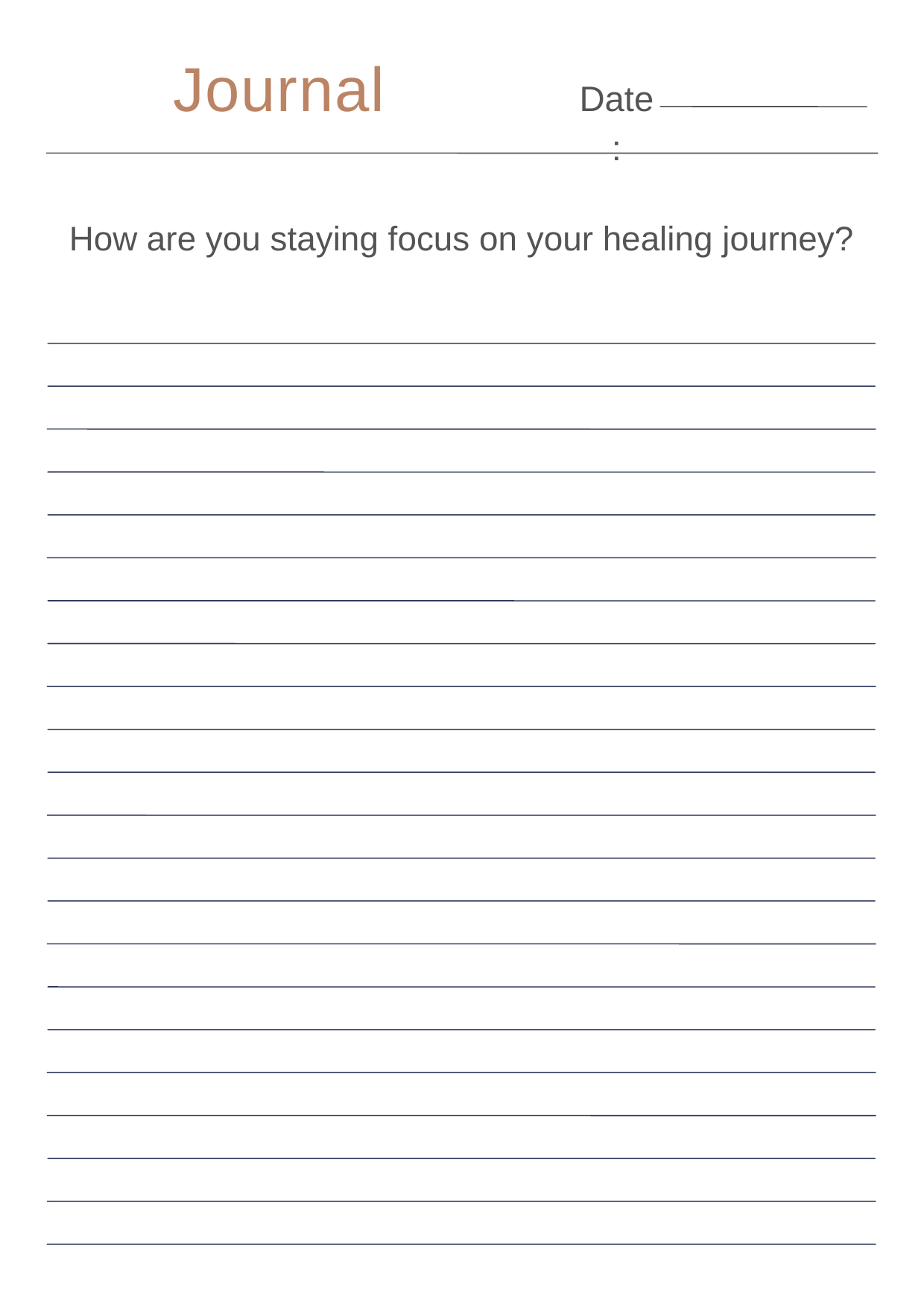

Journal
Date:

How are you staying focus on your healing journey?